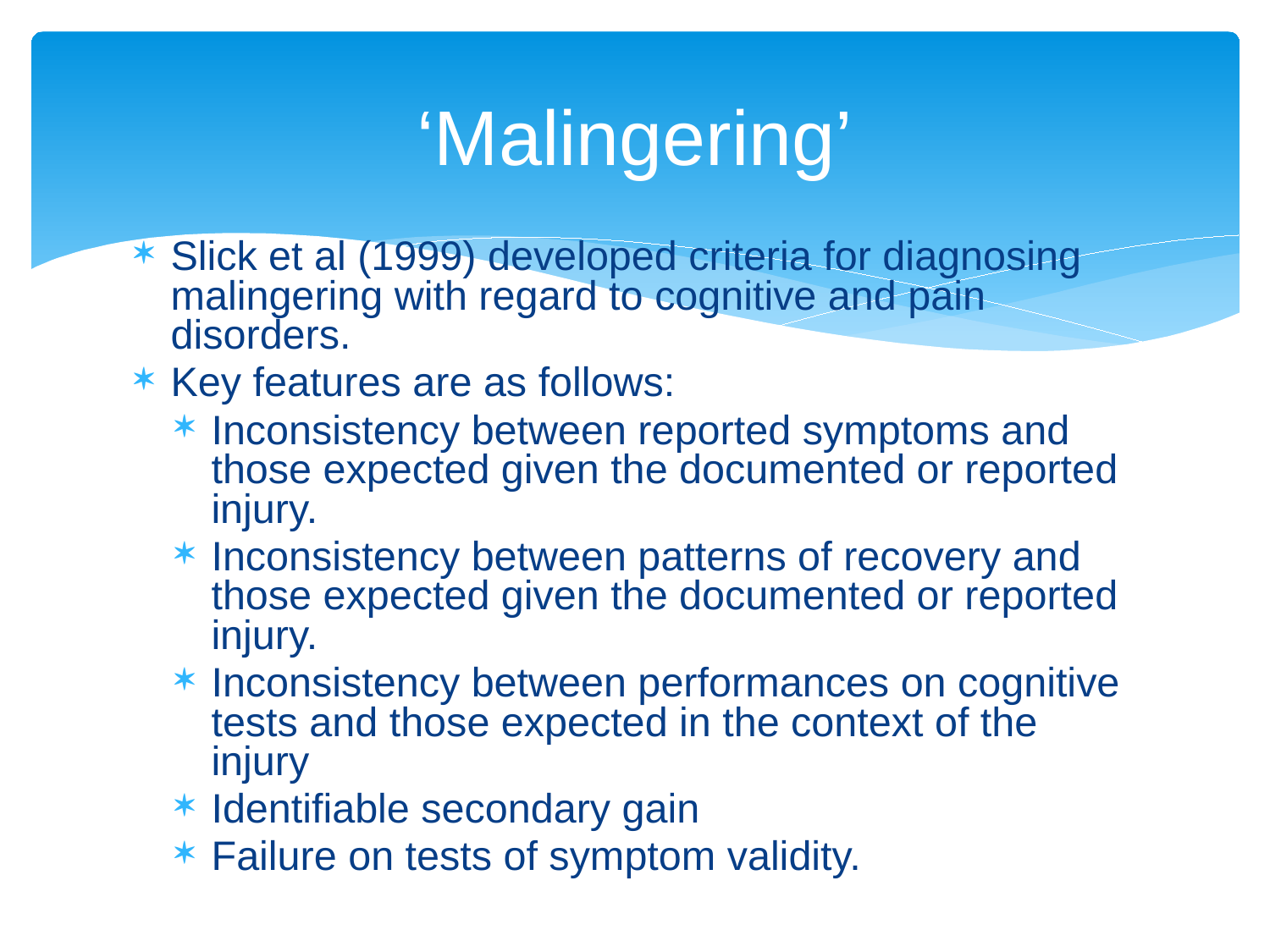

# ‘Malingering’
Slick et al (1999) developed criteria for diagnosing malingering with regard to cognitive and pain disorders.
Key features are as follows:
Inconsistency between reported symptoms and those expected given the documented or reported injury.
Inconsistency between patterns of recovery and those expected given the documented or reported injury.
Inconsistency between performances on cognitive tests and those expected in the context of the injury
Identifiable secondary gain
Failure on tests of symptom validity.